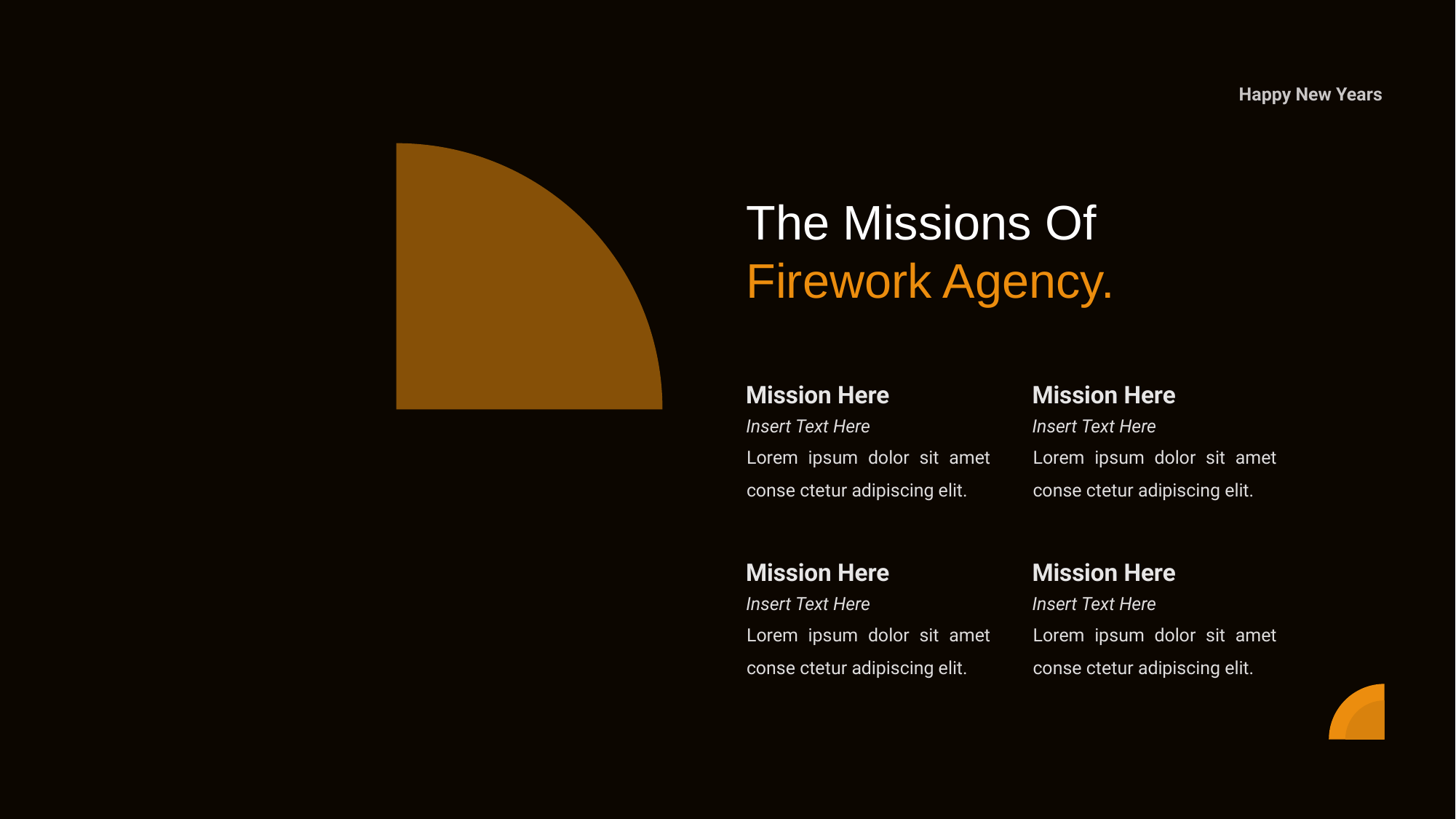

Happy New Years

The Missions Of Firework Agency.
Mission Here
Mission Here
Insert Text Here
Insert Text Here
Lorem ipsum dolor sit amet conse ctetur adipiscing elit.
Lorem ipsum dolor sit amet conse ctetur adipiscing elit.
Mission Here
Mission Here
Insert Text Here
Insert Text Here
Lorem ipsum dolor sit amet conse ctetur adipiscing elit.
Lorem ipsum dolor sit amet conse ctetur adipiscing elit.